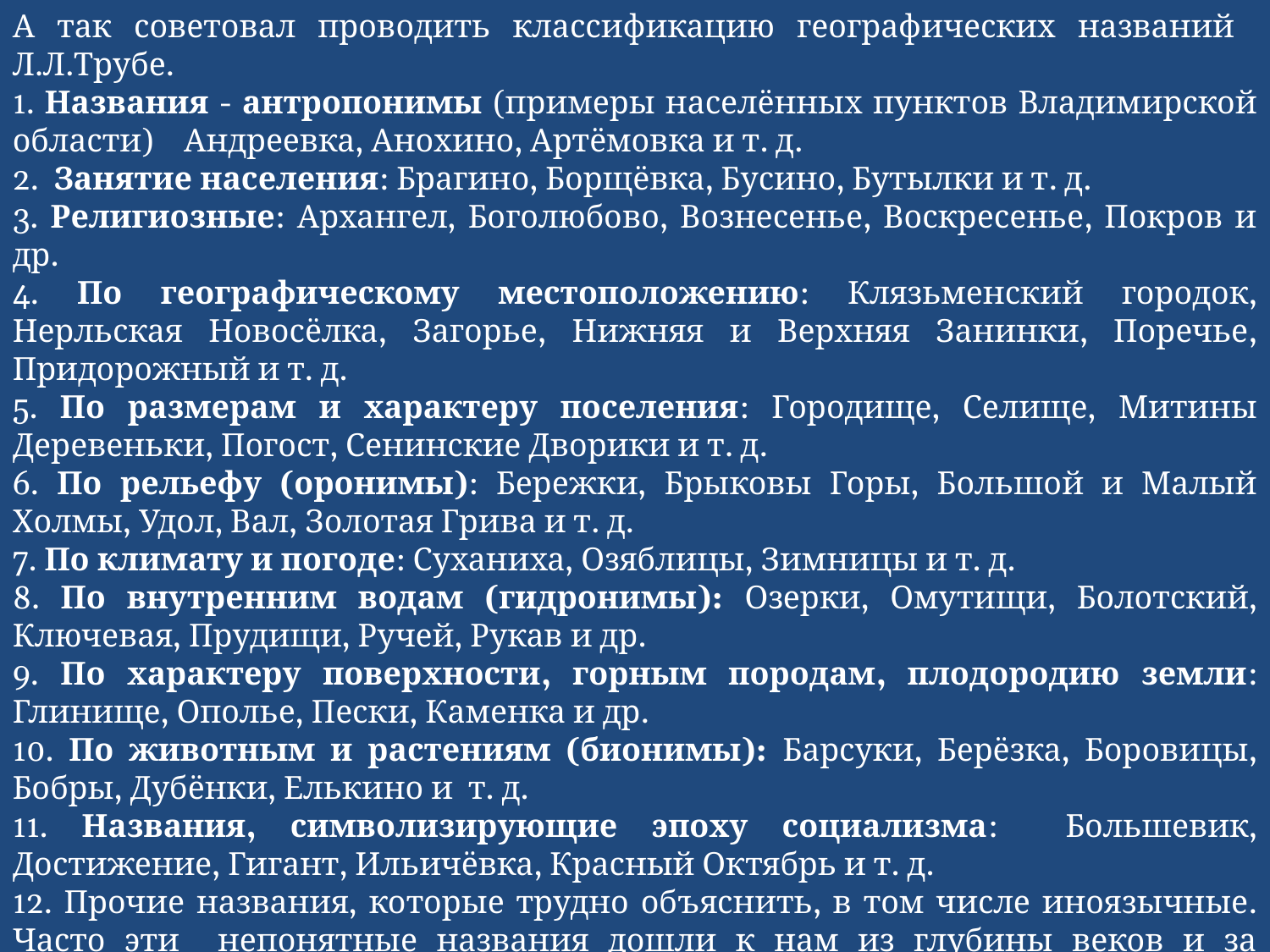

А так советовал проводить классификацию географических названий  Л.Л.Трубе.
1. Названия - антропонимы (примеры населённых пунктов Владимирской области)    Андреевка, Анохино, Артёмовка и т. д.
2.  Занятие населения: Брагино, Борщёвка, Бусино, Бутылки и т. д.
3. Религиозные: Архангел, Боголюбово, Вознесенье, Воскресенье, Покров и др.
4. По географическому местоположению: Клязьменский городок, Нерльская Новосёлка, Загорье, Нижняя и Верхняя Занинки, Поречье, Придорожный и т. д.
5. По размерам и характеру поселения: Городище, Селище, Митины Деревеньки, Погост, Сенинские Дворики и т. д.
6. По рельефу (оронимы): Бережки, Брыковы Горы, Большой и Малый Холмы, Удол, Вал, Золотая Грива и т. д.
7. По климату и погоде: Суханиха, Озяблицы, Зимницы и т. д.
8. По внутренним водам (гидронимы): Озерки, Омутищи, Болотский, Ключевая, Прудищи, Ручей, Рукав и др.
9. По характеру поверхности, горным породам, плодородию земли: Глинище, Ополье, Пески, Каменка и др.
10. По животным и растениям (бионимы): Барсуки, Берёзка, Боровицы, Бобры, Дубёнки, Елькино и  т. д.
11. Названия, символизирующие эпоху социализма:  Большевик, Достижение, Гигант, Ильичёвка, Красный Октябрь и т. д.
12. Прочие названия, которые трудно объяснить, в том числе иноязычные. Часто эти  непонятные названия дошли к нам из глубины веков и за огромный промежуток времени сильно видоизменились в произношении и написании, потеряли своё первоначальное назначение, были неправильно переведены, истолкованы, записаны.